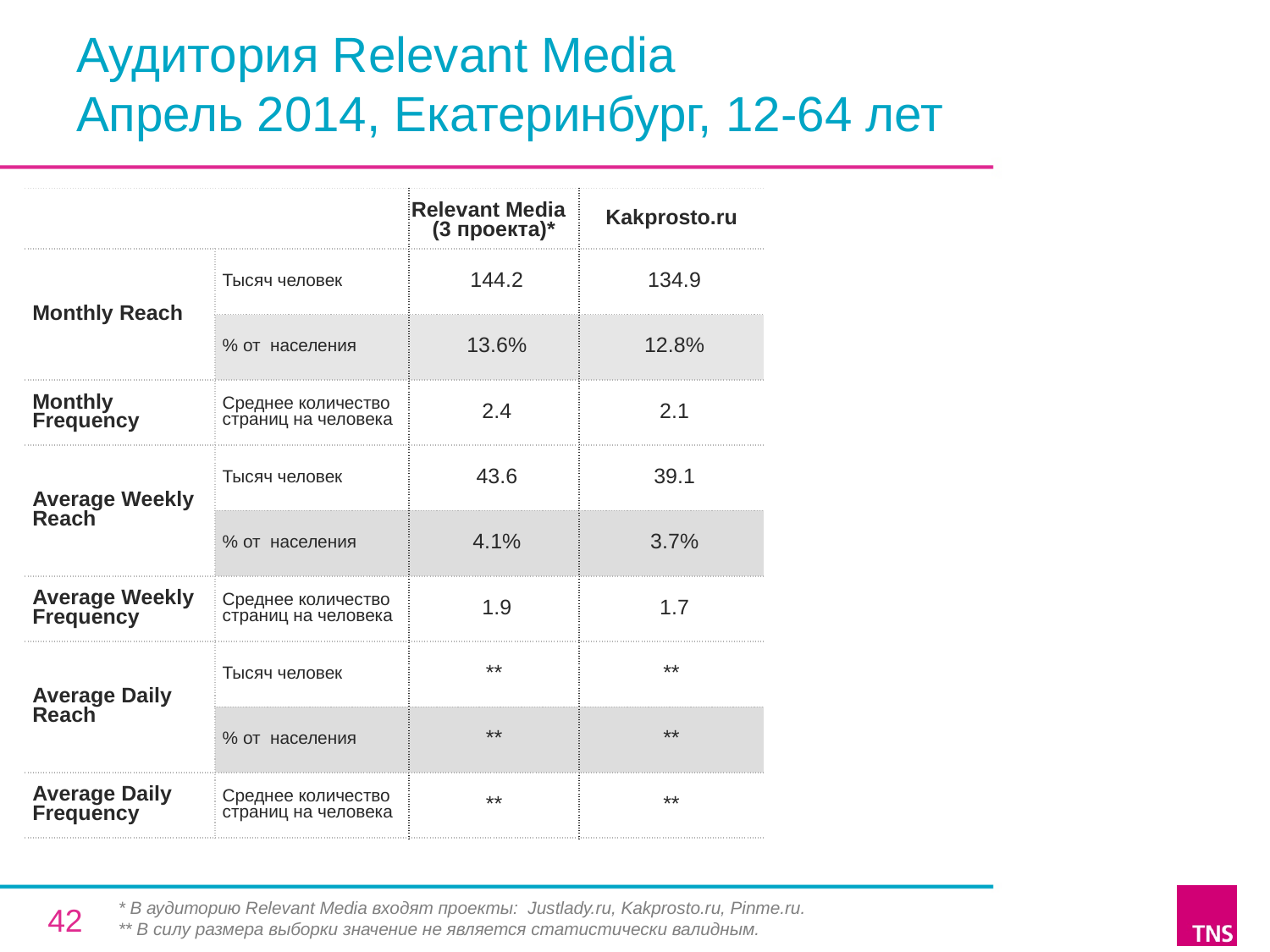

# Аудитория Relevant Media Апрель 2014, Екатеринбург, 12-64 лет
|  |  | Relevant Media (3 проекта)\* | Kakprosto.ru |
| --- | --- | --- | --- |
| Monthly Reach | Тысяч человек | 144.2 | 134.9 |
|  | % от населения | 13.6% | 12.8% |
| Monthly Frequency | Среднее количество страниц на человека | 2.4 | 2.1 |
| Average Weekly Reach | Тысяч человек | 43.6 | 39.1 |
|  | % от населения | 4.1% | 3.7% |
| Average Weekly Frequency | Среднее количество страниц на человека | 1.9 | 1.7 |
| Average Daily Reach | Тысяч человек | \*\* | \*\* |
|  | % от населения | \*\* | \*\* |
| Average Daily Frequency | Среднее количество страниц на человека | \*\* | \*\* |
* В аудиторию Relevant Media входят проекты:  Justlady.ru, Kakprosto.ru, Pinme.ru.
** В силу размера выборки значение не является статистически валидным.
42